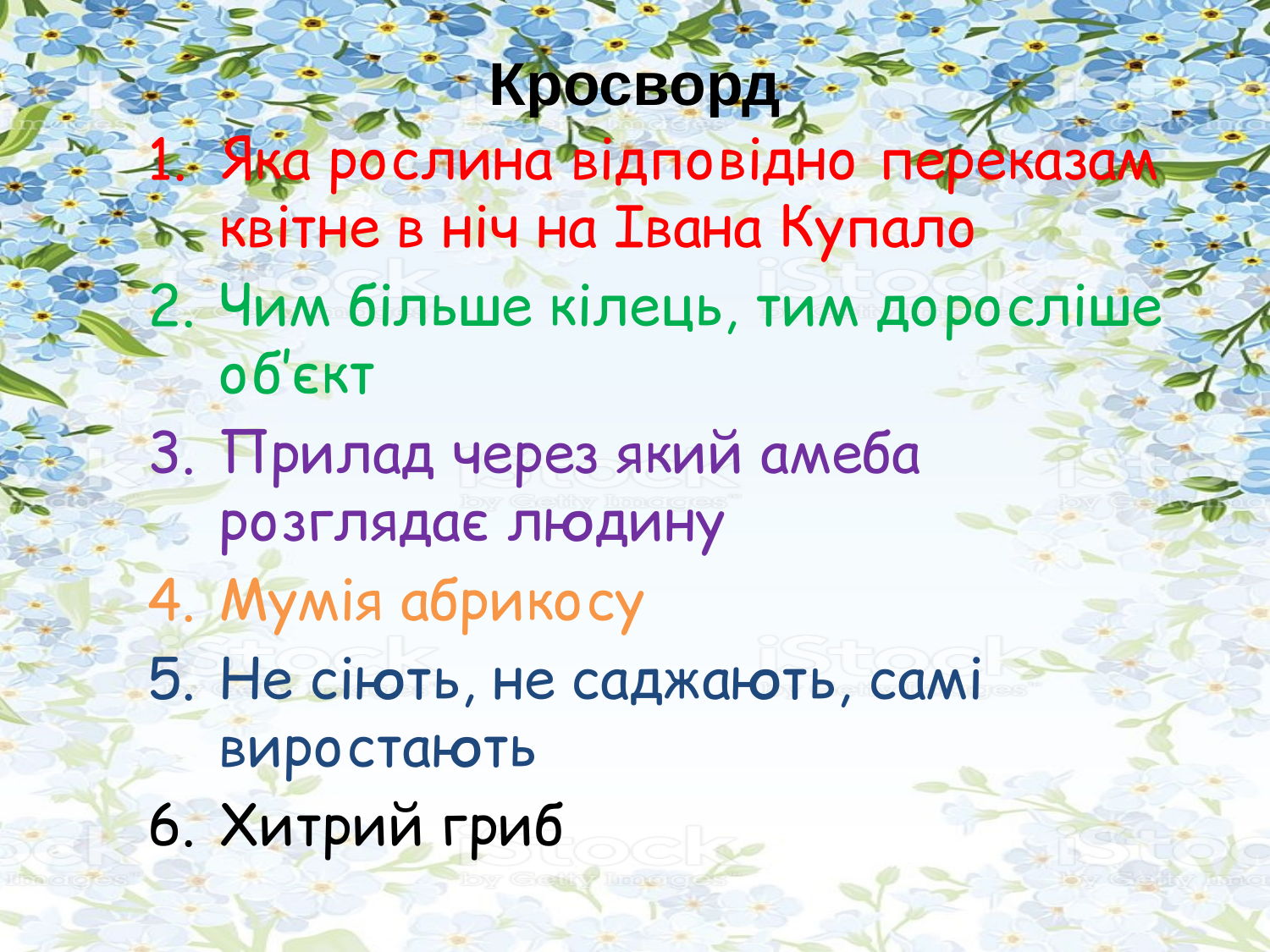

# Кросворд
Яка рослина відповідно переказам квітне в ніч на Івана Купало
Чим більше кілець, тим доросліше об’єкт
Прилад через який амеба розглядає людину
Мумія абрикосу
Не сіють, не саджають, самі виростають
Хитрий гриб